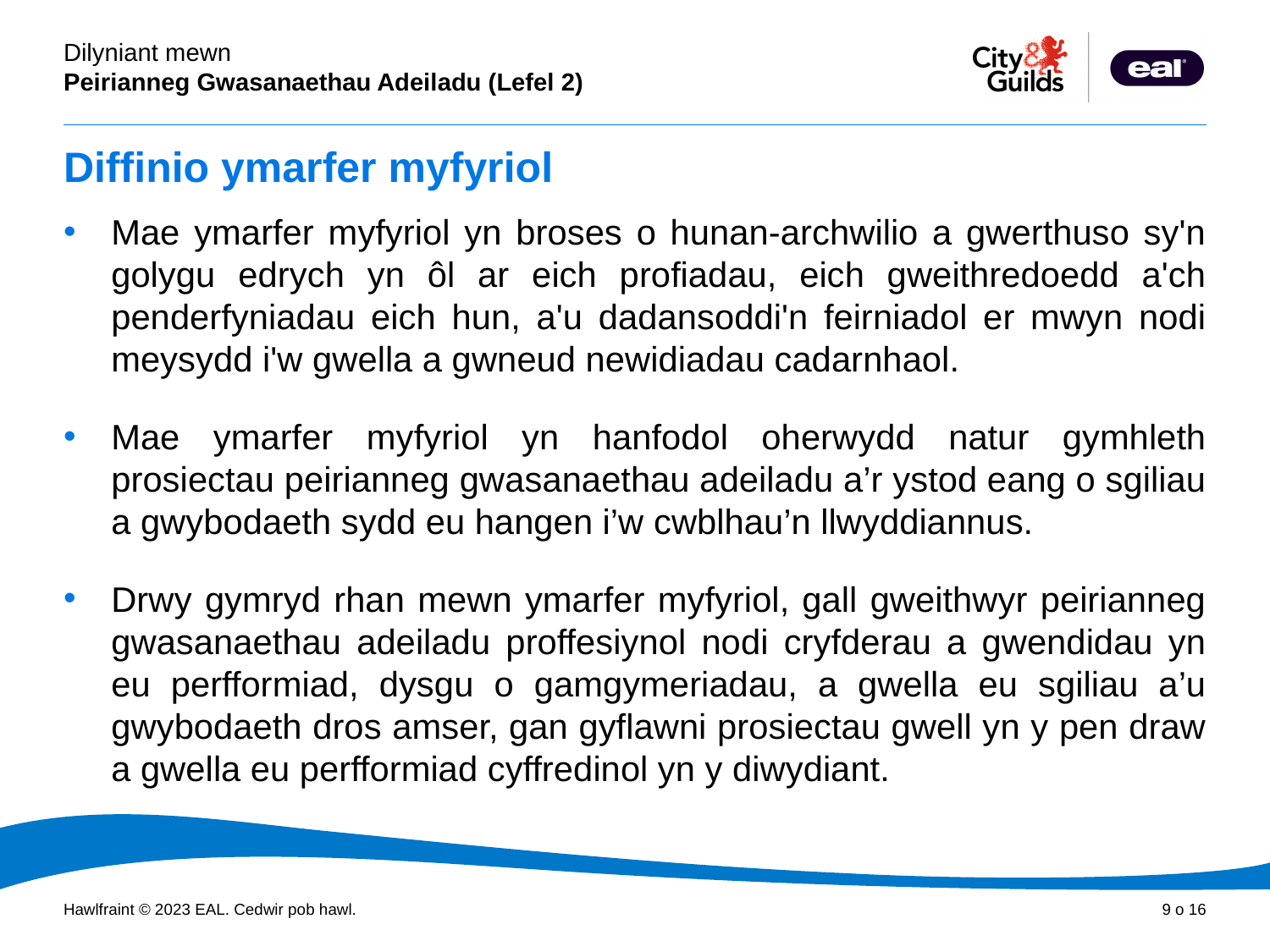

# Diffinio ymarfer myfyriol
Mae ymarfer myfyriol yn broses o hunan-archwilio a gwerthuso sy'n golygu edrych yn ôl ar eich profiadau, eich gweithredoedd a'ch penderfyniadau eich hun, a'u dadansoddi'n feirniadol er mwyn nodi meysydd i'w gwella a gwneud newidiadau cadarnhaol.
Mae ymarfer myfyriol yn hanfodol oherwydd natur gymhleth prosiectau peirianneg gwasanaethau adeiladu a’r ystod eang o sgiliau a gwybodaeth sydd eu hangen i’w cwblhau’n llwyddiannus.
Drwy gymryd rhan mewn ymarfer myfyriol, gall gweithwyr peirianneg gwasanaethau adeiladu proffesiynol nodi cryfderau a gwendidau yn eu perfformiad, dysgu o gamgymeriadau, a gwella eu sgiliau a’u gwybodaeth dros amser, gan gyflawni prosiectau gwell yn y pen draw a gwella eu perfformiad cyffredinol yn y diwydiant.